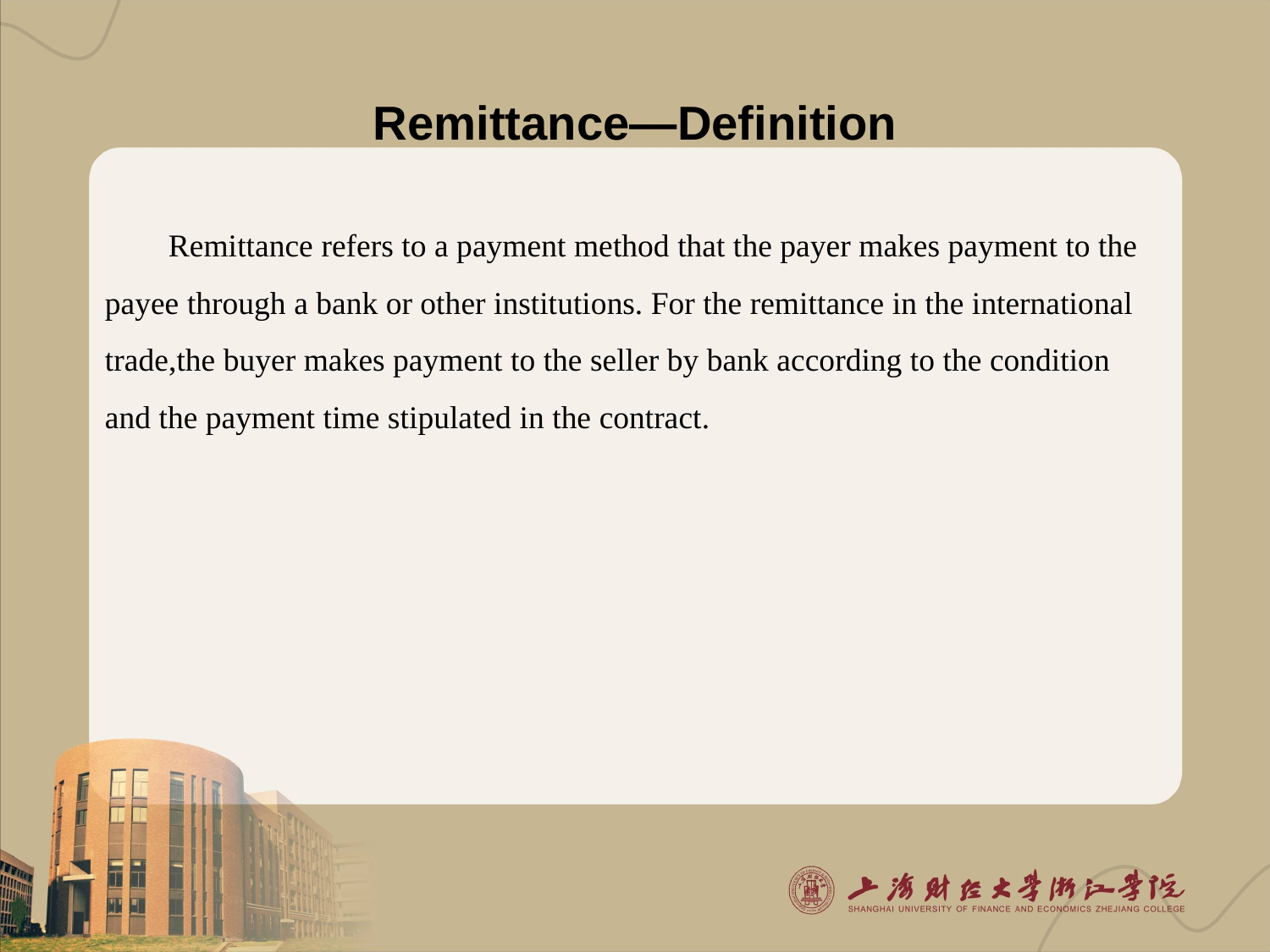

# Remittance—Definition
Remittance refers to a payment method that the payer makes payment to the payee through a bank or other institutions. For the remittance in the international trade,the buyer makes payment to the seller by bank according to the condition and the payment time stipulated in the contract.